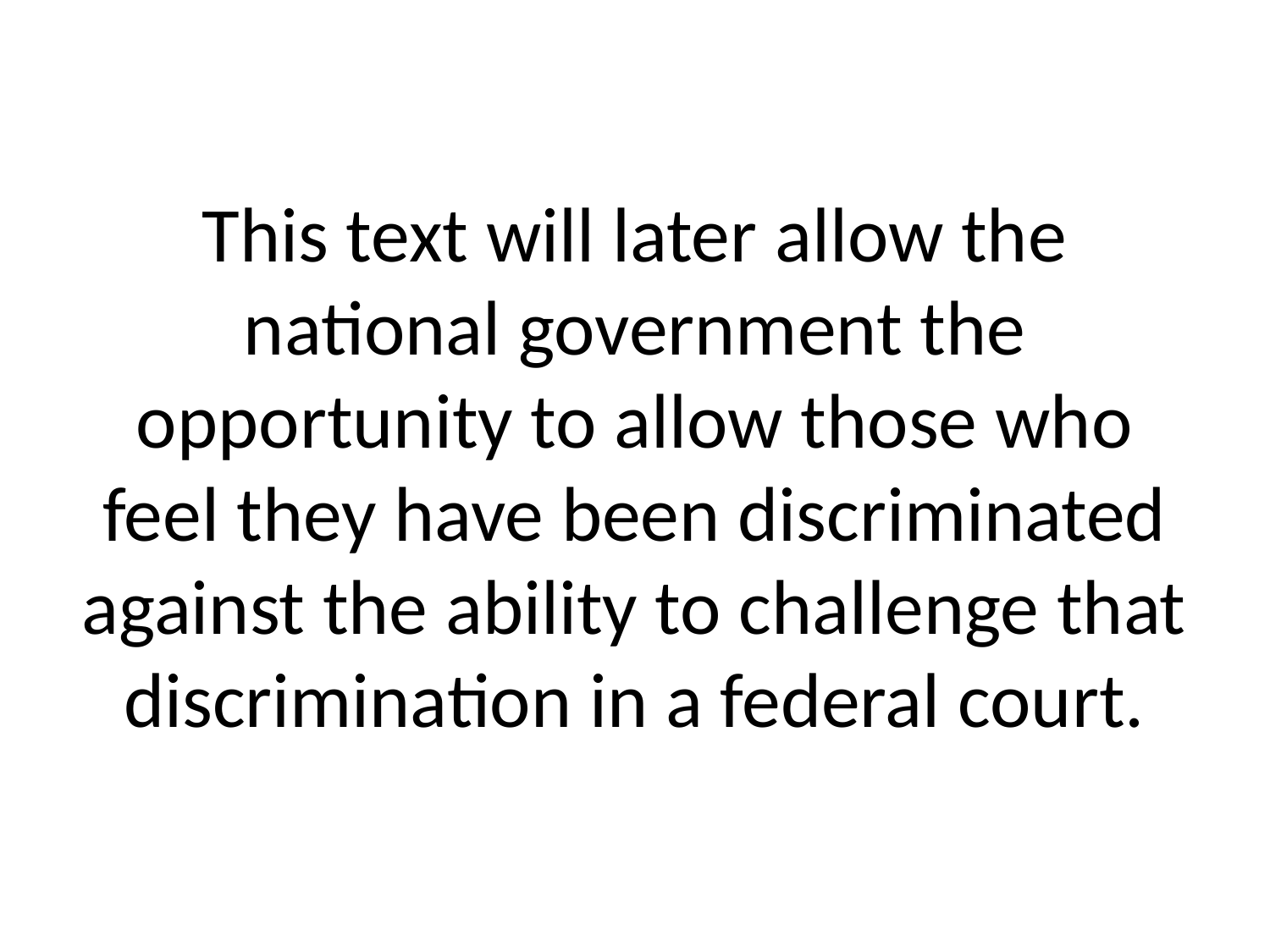

# This text will later allow the national government the opportunity to allow those who feel they have been discriminated against the ability to challenge that discrimination in a federal court.